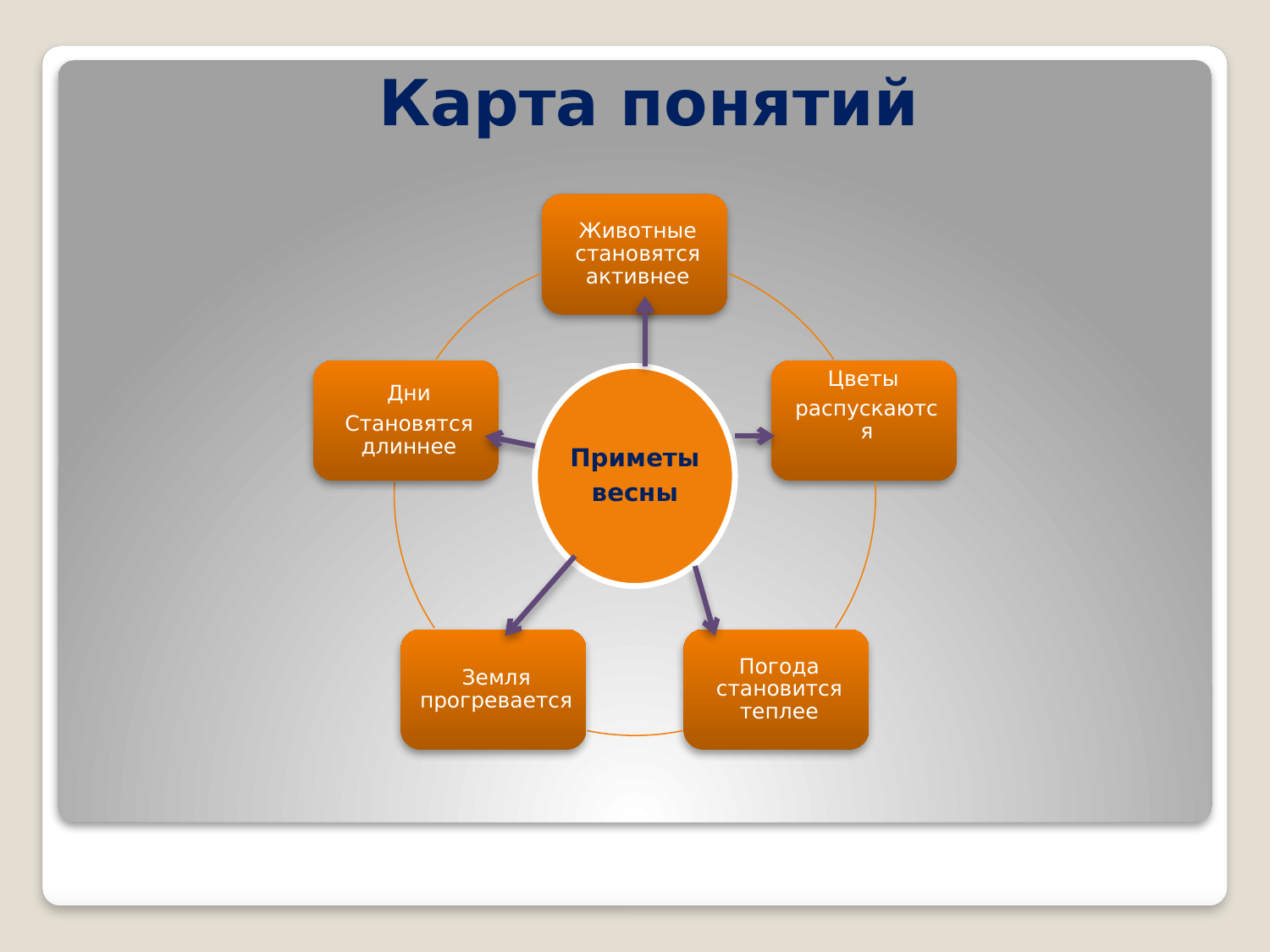

Карта понятий
Животные становятся активнее
Цветы
распускаются

Погода становится теплее
Земля прогревается
Дни
Становятся длиннее
Приметы
весны